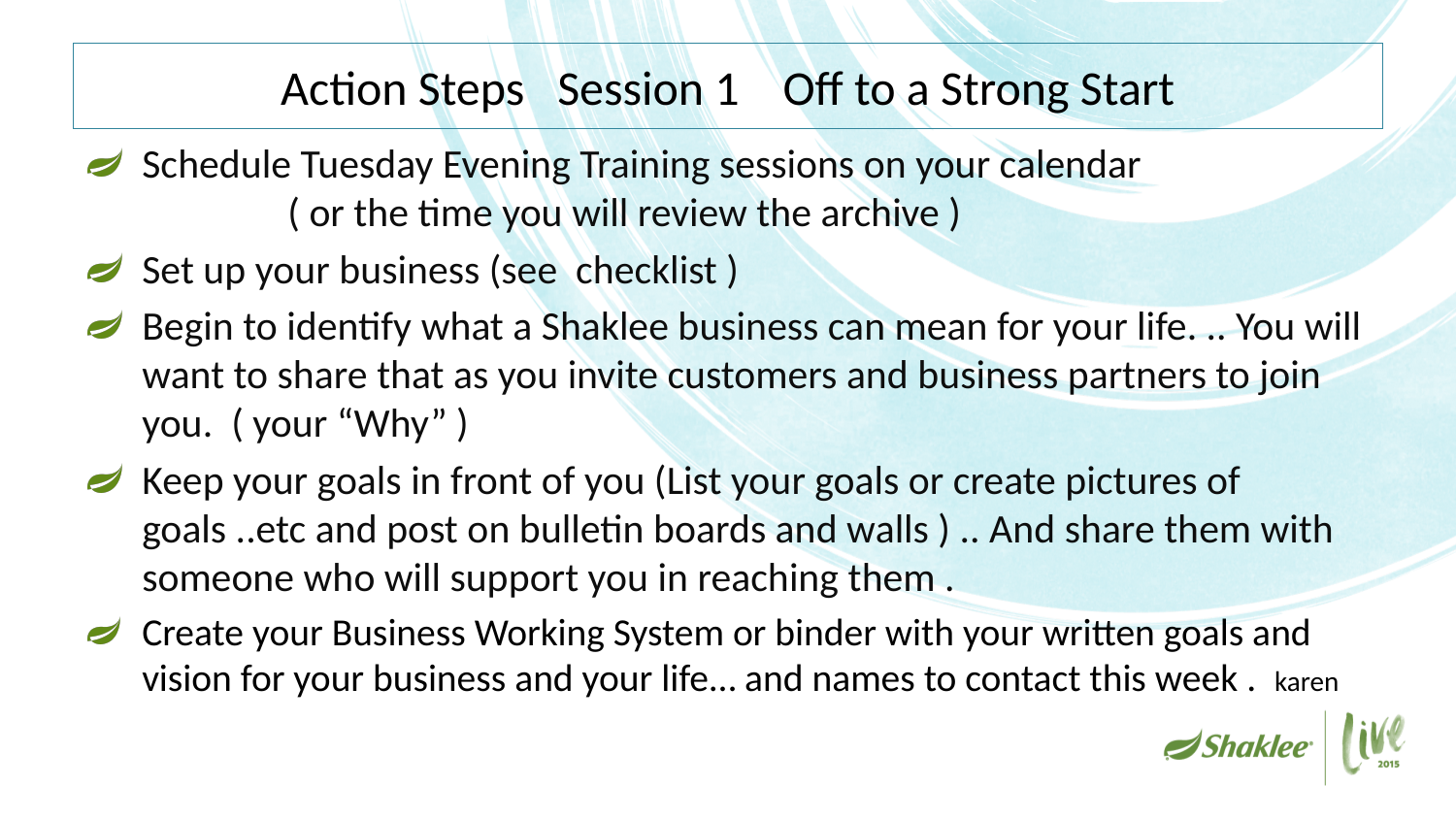

# Action Steps   Session 1    Off to a Strong Start
Schedule Tuesday Evening Training sessions on your calendar 			( or the time you will review the archive )
Set up your business (see  checklist )
Begin to identify what a Shaklee business can mean for your life. .. You will want to share that as you invite customers and business partners to join you.  ( your “Why” )
Keep your goals in front of you (List your goals or create pictures of goals ..etc and post on bulletin boards and walls ) .. And share them with someone who will support you in reaching them .
Create your Business Working System or binder with your written goals and vision for your business and your life… and names to contact this week .  karen